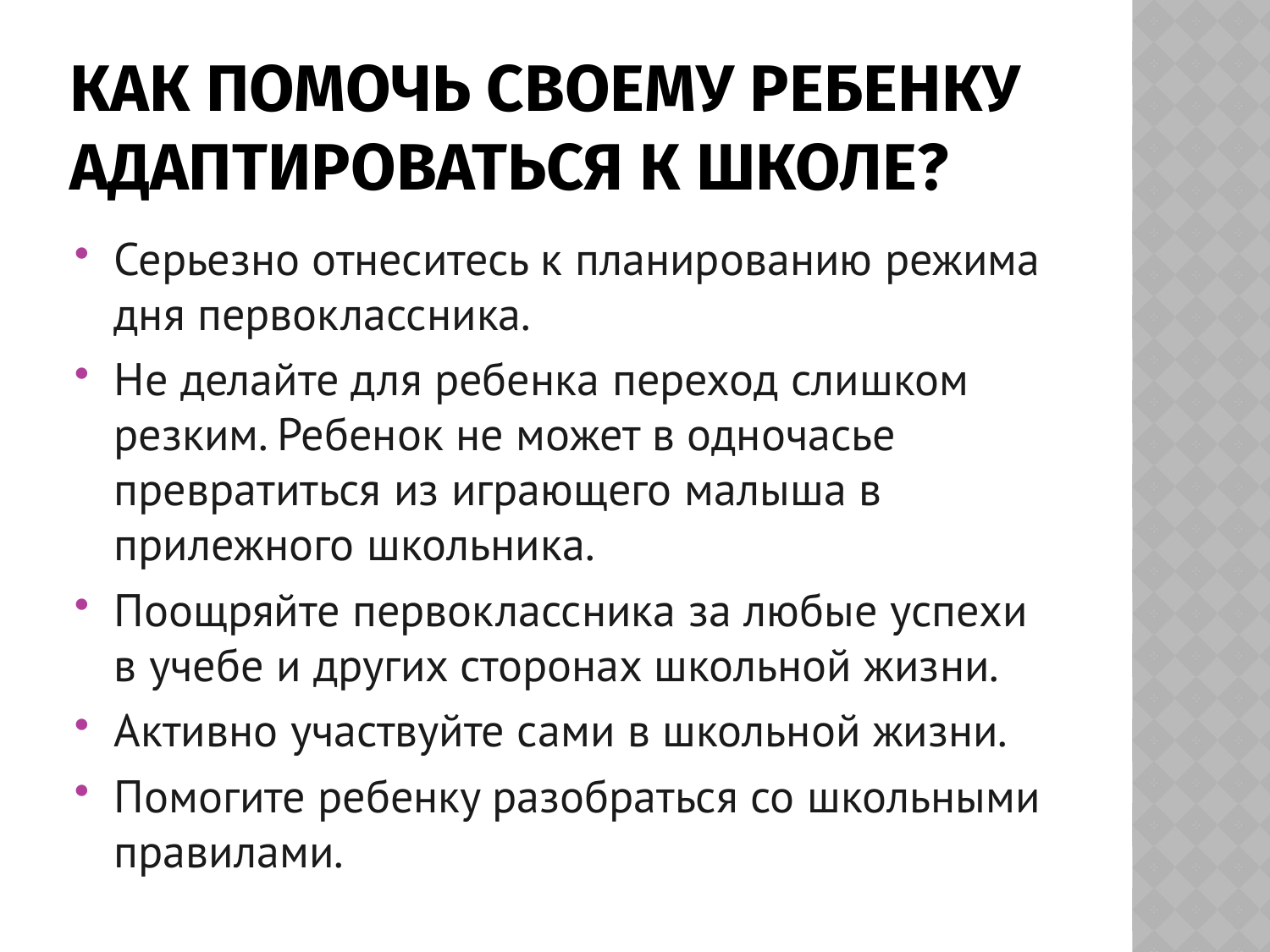

# Как помочь своему ребенку адаптироваться к школе?
Серьезно отнеситесь к планированию режима дня первоклассника.
Не делайте для ребенка переход слишком резким. Ребенок не может в одночасье превратиться из играющего малыша в прилежного школьника.
Поощряйте первоклассника за любые успехи в учебе и других сторонах школьной жизни.
Активно участвуйте сами в школьной жизни.
Помогите ребенку разобраться со школьными правилами.